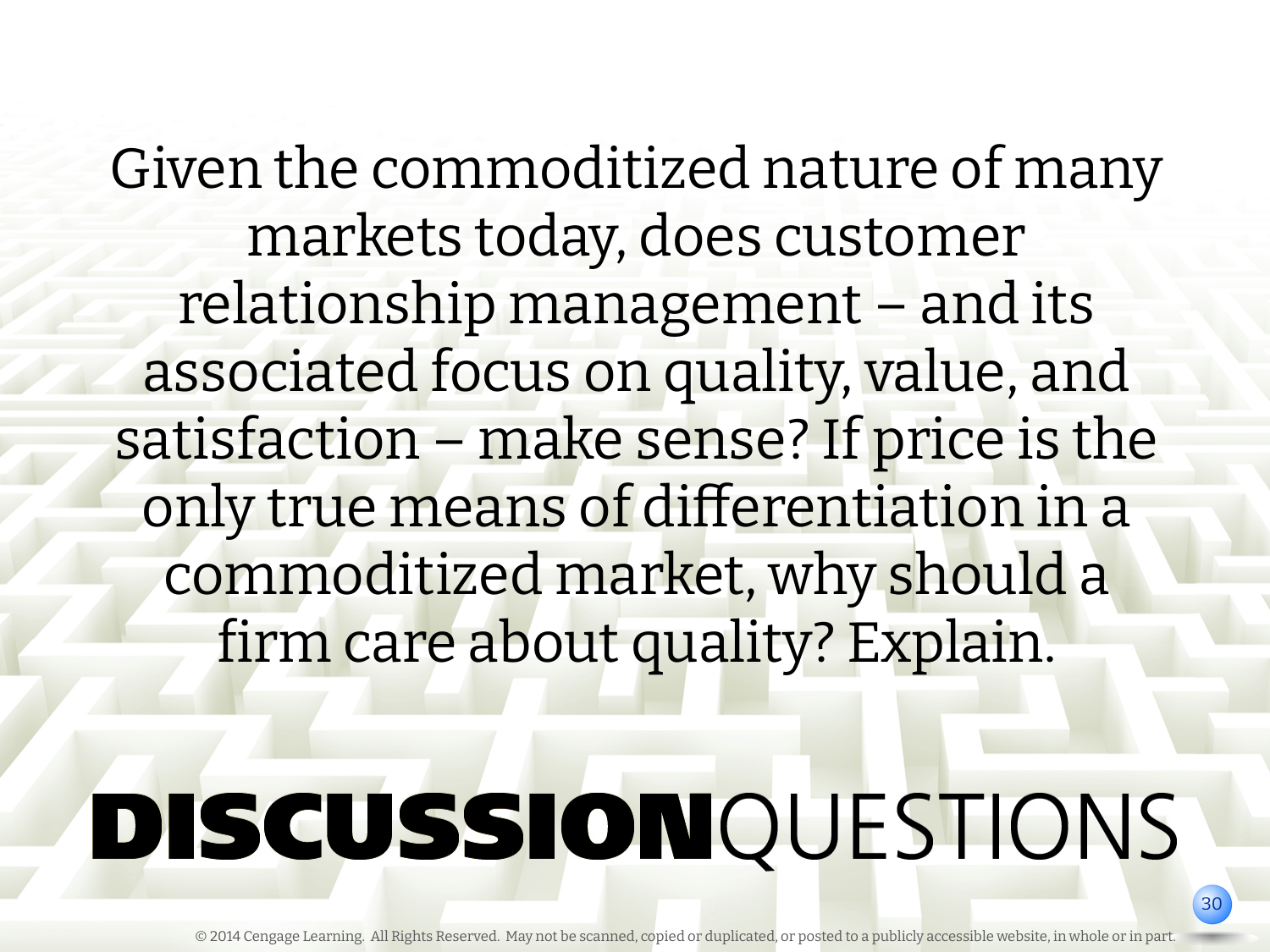

Given the commoditized nature of many markets today, does customer relationship management – and its associated focus on quality, value, and satisfaction – make sense? If price is the only true means of differentiation in a commoditized market, why should a firm care about quality? Explain.
30